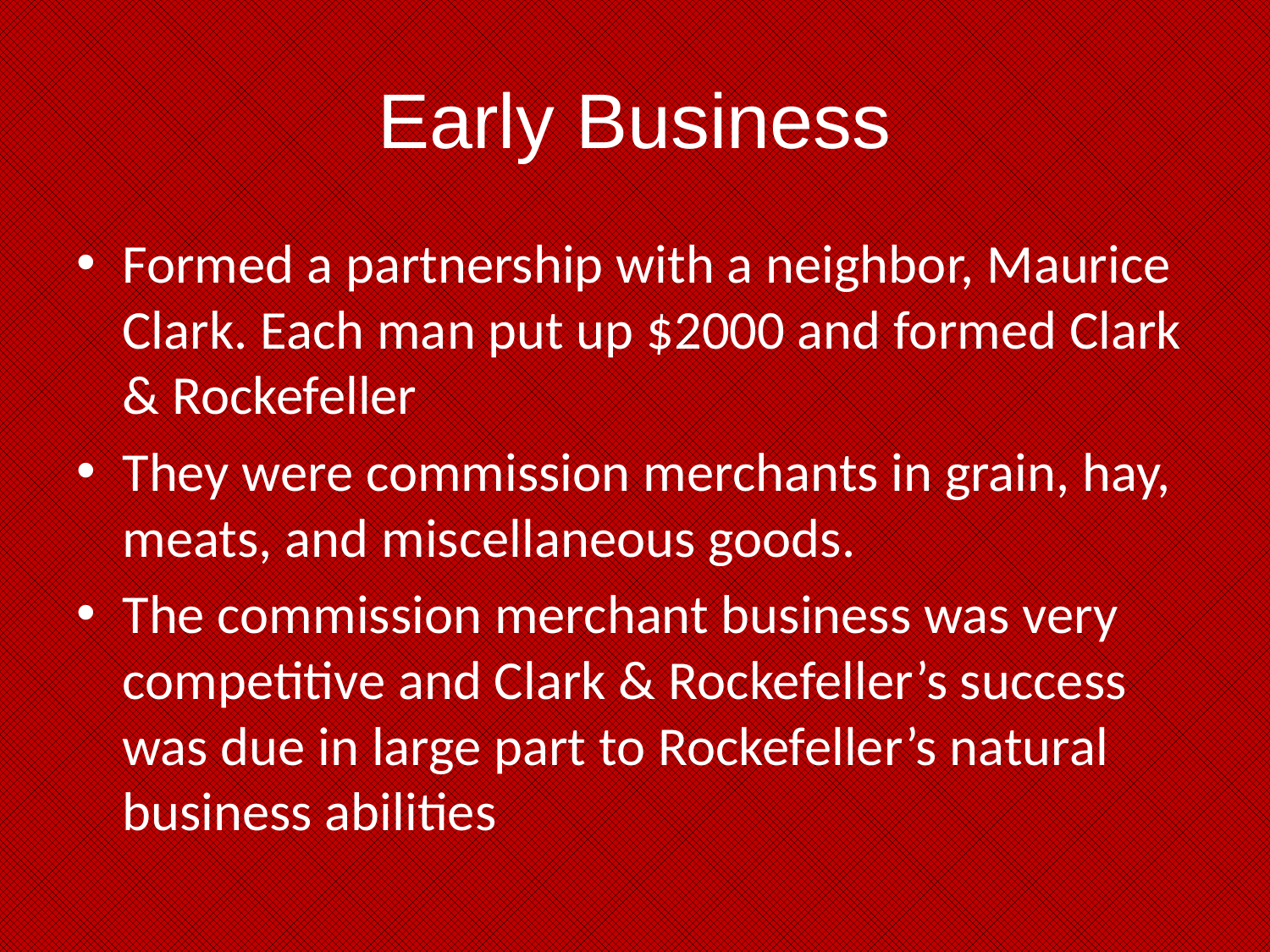

# Early Business
Formed a partnership with a neighbor, Maurice Clark. Each man put up $2000 and formed Clark & Rockefeller
They were commission merchants in grain, hay, meats, and miscellaneous goods.
The commission merchant business was very competitive and Clark & Rockefeller’s success was due in large part to Rockefeller’s natural business abilities